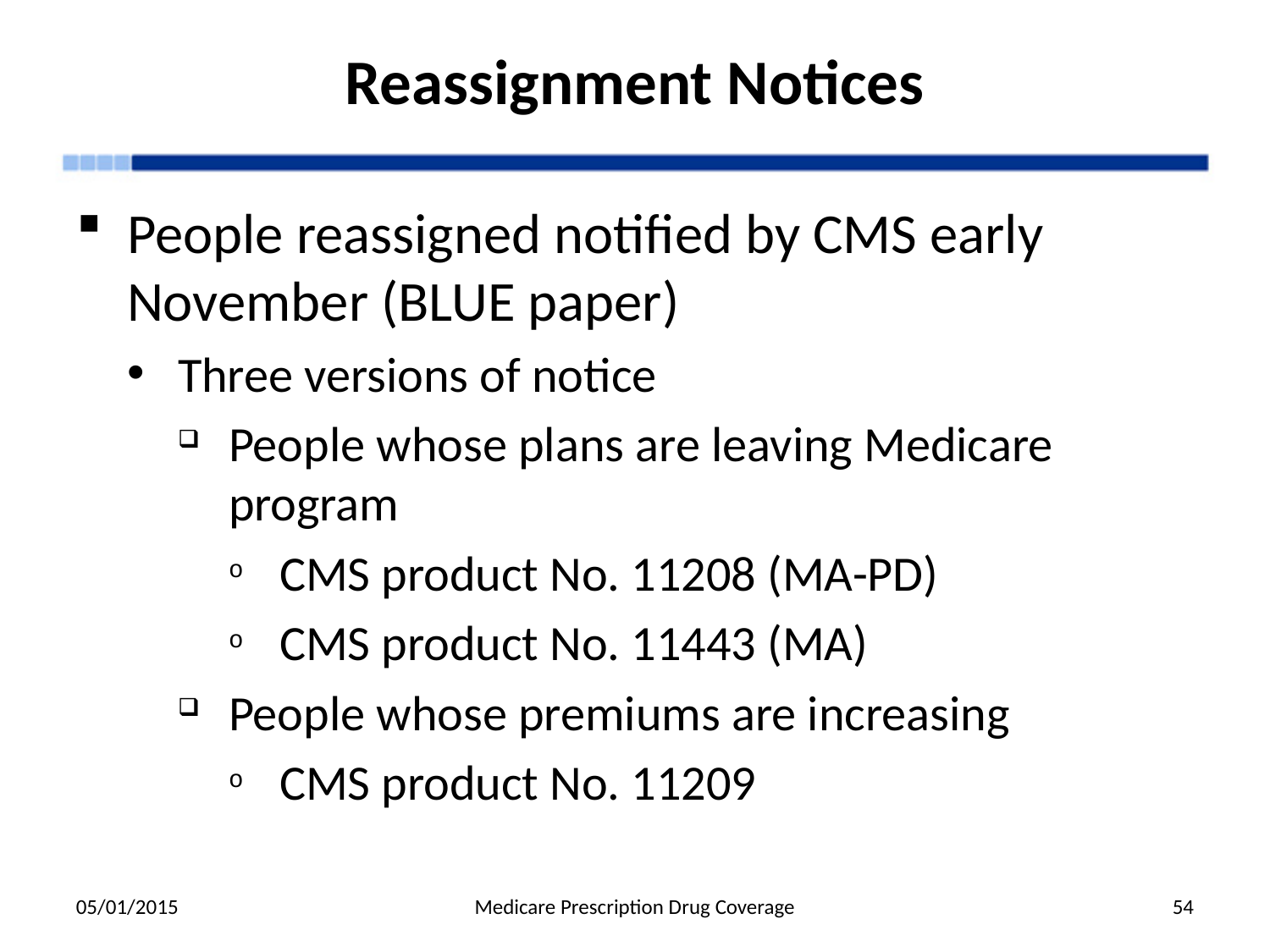

# Reassignment Notices
People reassigned notified by CMS early November (BLUE paper)
Three versions of notice
People whose plans are leaving Medicare program
CMS product No. 11208 (MA-PD)
CMS product No. 11443 (MA)
People whose premiums are increasing
CMS product No. 11209

05/01/2015
Medicare Prescription Drug Coverage
54